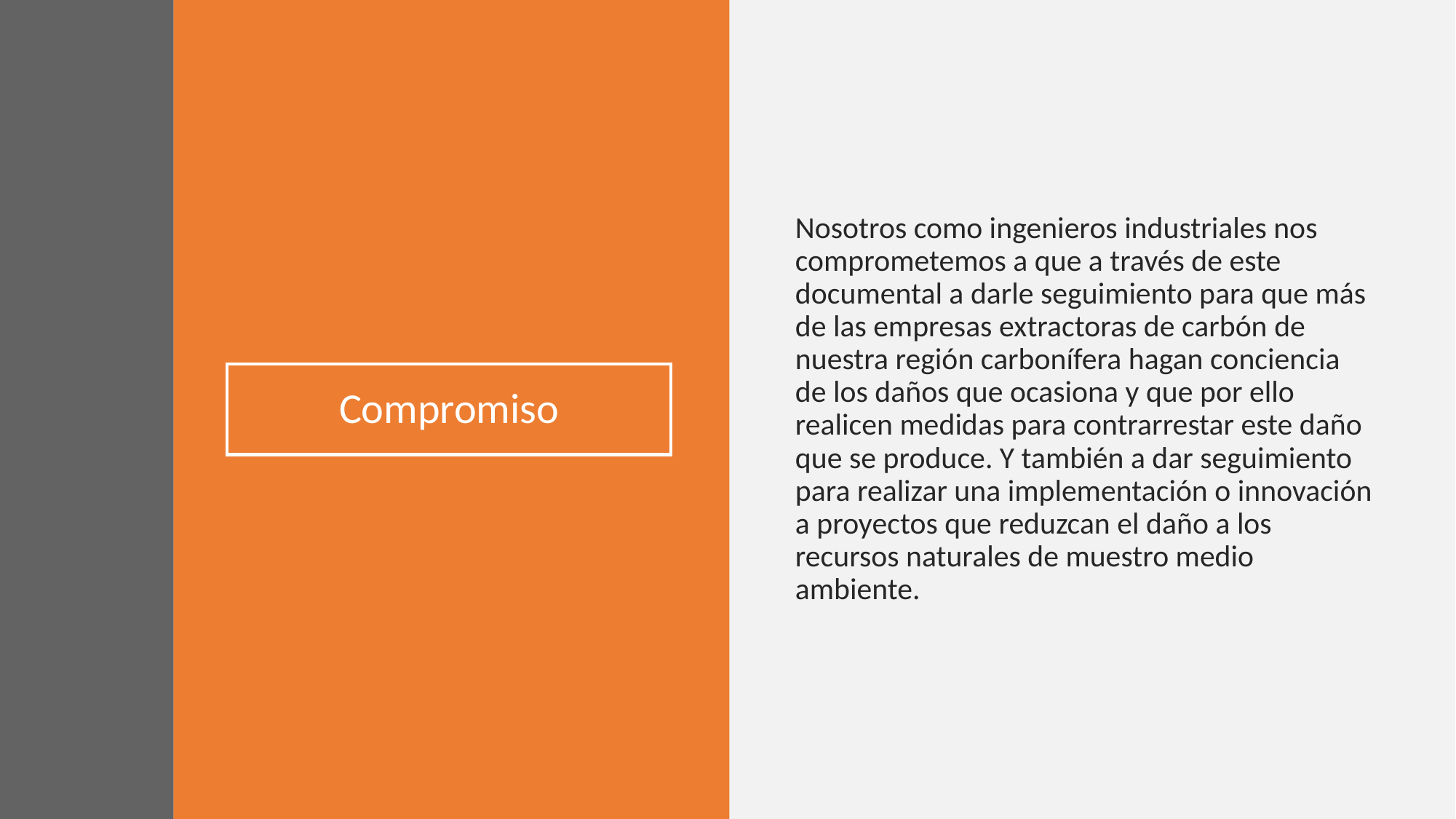

Nosotros como ingenieros industriales nos comprometemos a que a través de este documental a darle seguimiento para que más de las empresas extractoras de carbón de nuestra región carbonífera hagan conciencia de los daños que ocasiona y que por ello realicen medidas para contrarrestar este daño que se produce. Y también a dar seguimiento para realizar una implementación o innovación a proyectos que reduzcan el daño a los recursos naturales de muestro medio ambiente.
# Compromiso